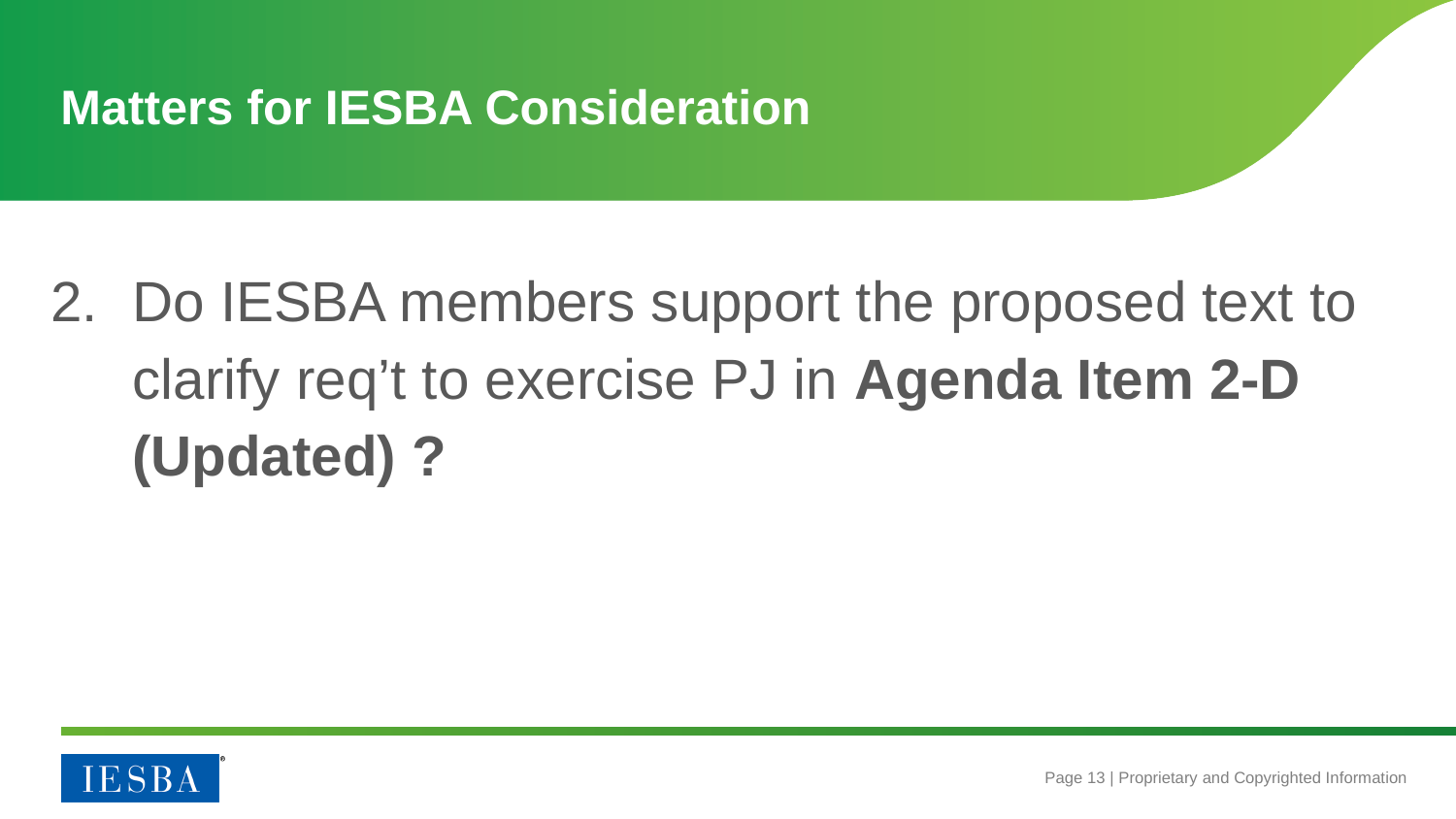

# Matters for IESBA Consideration
Do IESBA members support the proposed text to clarify req’t to exercise PJ in Agenda Item 2-D (Updated) ?